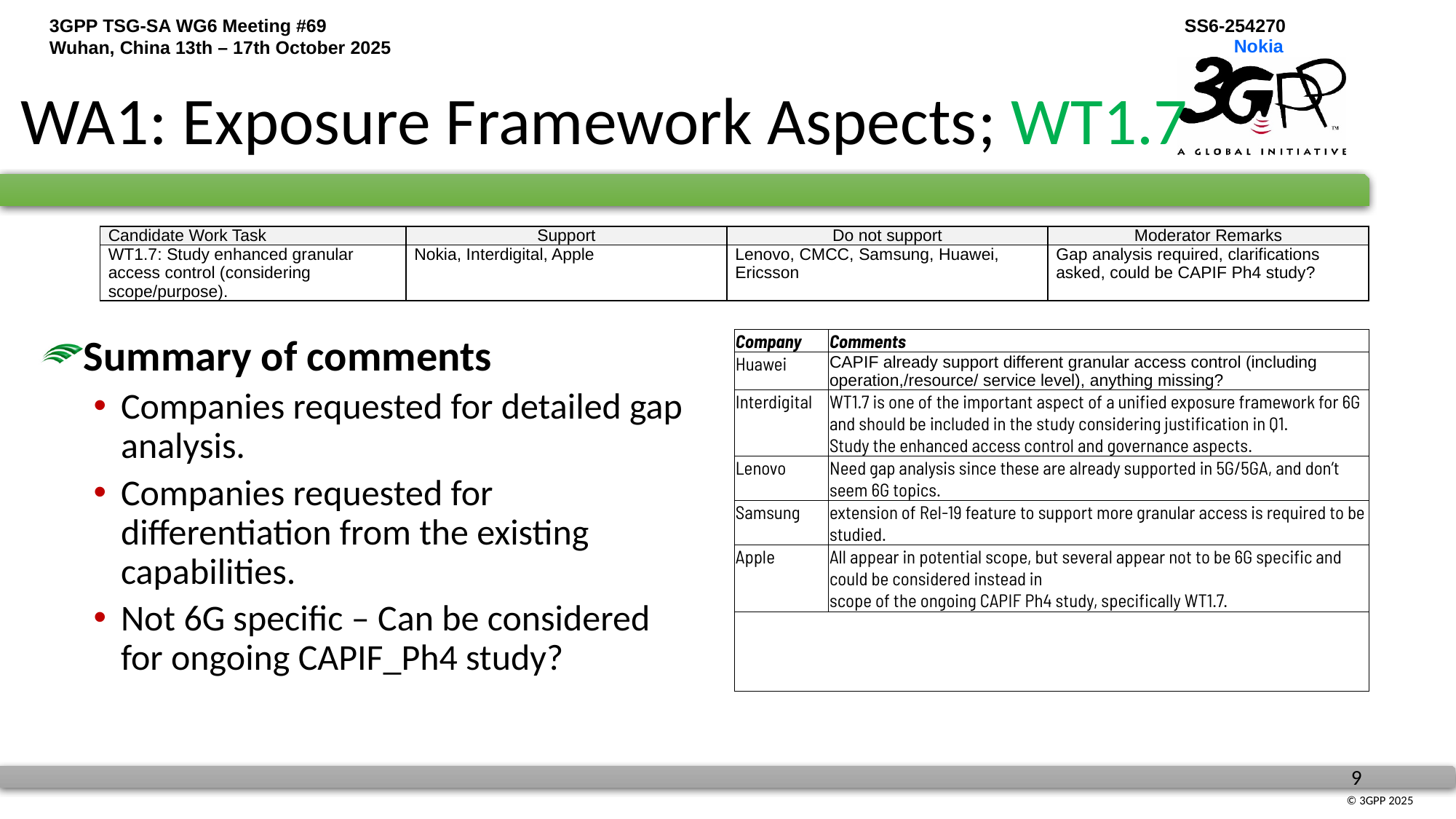

# WA1: Exposure Framework Aspects; WT1.7
| Candidate Work Task | Support | Do not support | Moderator Remarks |
| --- | --- | --- | --- |
| WT1.7: Study enhanced granular access control (considering scope/purpose). | Nokia, Interdigital, Apple | Lenovo, CMCC, Samsung, Huawei, Ericsson | Gap analysis required, clarifications asked, could be CAPIF Ph4 study? |
Summary of comments
Companies requested for detailed gap analysis.
Companies requested for differentiation from the existing capabilities.
Not 6G specific – Can be considered for ongoing CAPIF_Ph4 study?
| Company | Comments |
| --- | --- |
| Huawei | CAPIF already support different granular access control (including operation,/resource/ service level), anything missing? |
| Interdigital | WT1.7 is one of the important aspect of a unified exposure framework for 6G and should be included in the study considering justification in Q1. Study the enhanced access control and governance aspects. |
| Lenovo | Need gap analysis since these are already supported in 5G/5GA, and don’t seem 6G topics. |
| Samsung | extension of Rel-19 feature to support more granular access is required to be studied. |
| Apple | All appear in potential scope, but several appear not to be 6G specific and could be considered instead in scope of the ongoing CAPIF Ph4 study, specifically WT1.7. |
|  |  |